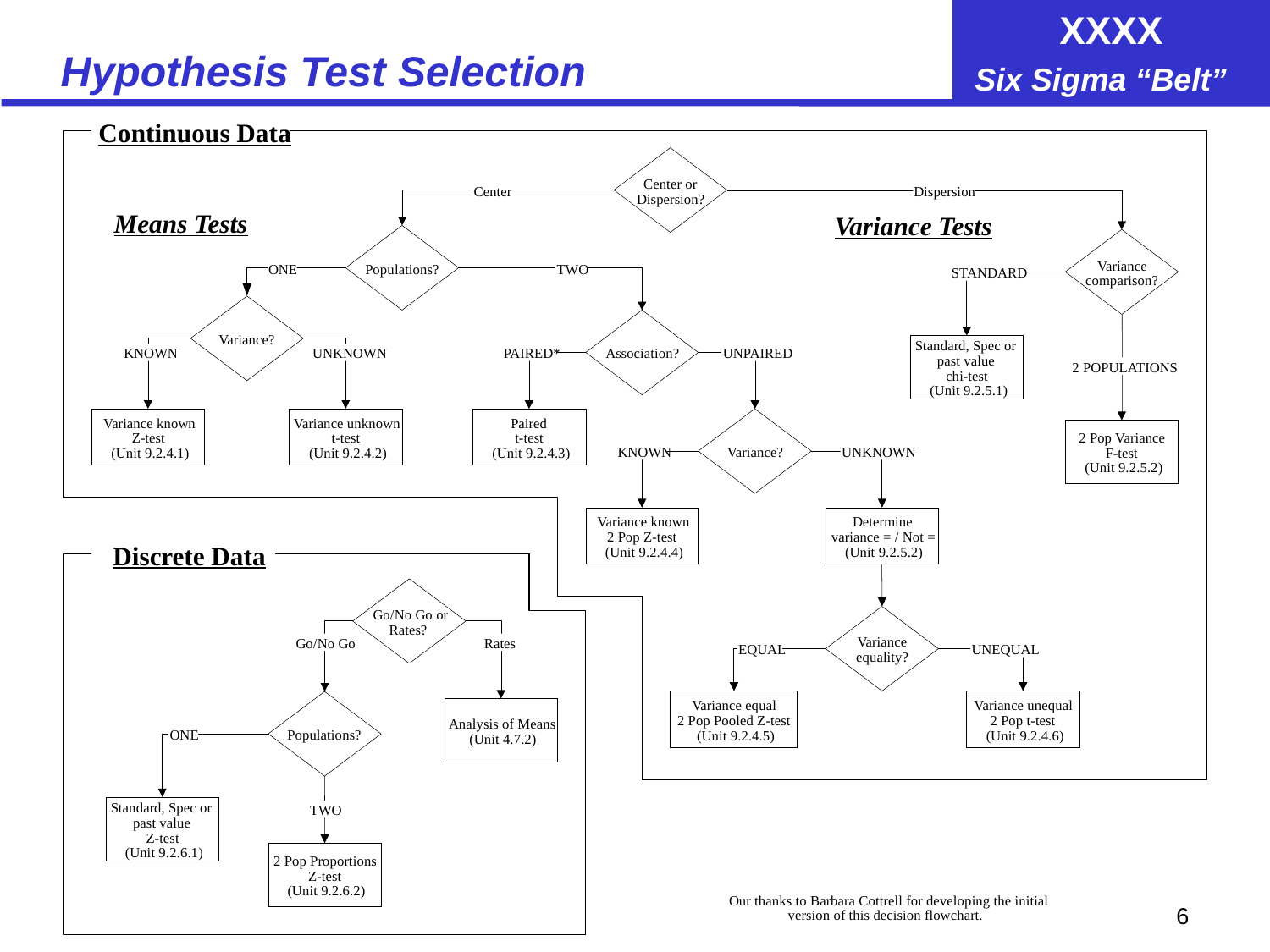

# Hypothesis Test Selection
Continuous Data

Center or

Center
Dispersion
Dispersion?

Means Tests
Variance Tests

Variance

ONE
Populations?
TWO

STANDARD

comparison?

Variance?

Standard, Spec or

KNOWN
UNKNOWN
PAIRED*
Association?
UNPAIRED
past value

2 POPULATIONS
chi-test
(Unit 9.2.5.1)

Variance known
Variance unknown
Paired

2 Pop Variance
Z-test
t-test
t-test

KNOWN
Variance?
UNKNOWN
F-test
(Unit 9.2.4.1)
(Unit 9.2.4.2)
(Unit 9.2.4.3)

(Unit 9.2.5.2)

Variance known
Determine
2 Pop Z-test
variance = / Not =
Discrete Data
(Unit 9.2.4.4)
(Unit 9.2.5.2)

Go/No Go or

Rates?

Variance

Go/No Go
Rates

EQUAL
UNEQUAL
equality?

Variance equal
Variance unequal

2 Pop Pooled Z-test
2 Pop t-test
Analysis of Means

ONE
Populations?
(Unit 9.2.4.5)
(Unit 9.2.4.6)
(Unit 4.7.2)

Standard, Spec or

TWO
past value
Z-test

(Unit 9.2.6.1)
2 Pop Proportions
Z-test
(Unit 9.2.6.2)
Our thanks to Barbara Cottrell for developing the initial
version of this decision flowchart.